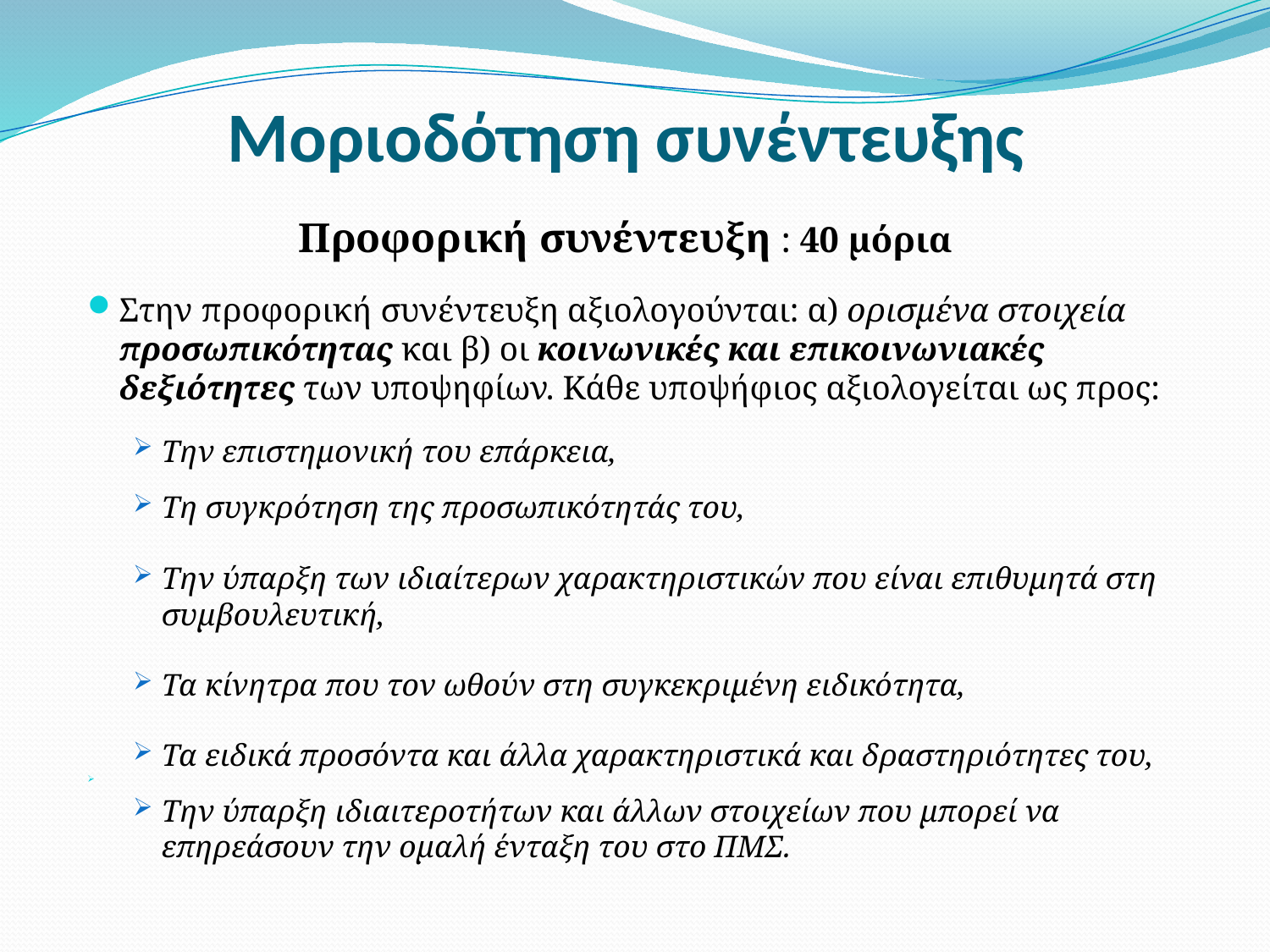

# Μοριοδότηση συνέντευξης
Προφορική συνέντευξη : 40 μόρια

Στην προφορική συνέντευξη αξιολογούνται: α) ορισμένα στοιχεία προσωπικότητας και β) οι κοινωνικές και επικοινωνιακές δεξιότητες των υποψηφίων. Κάθε υποψήφιος αξιολογείται ως προς:

Την επιστημονική του επάρκεια,

Τη συγκρότηση της προσωπικότητάς του,

Την ύπαρξη των ιδιαίτερων χαρακτηριστικών που είναι επιθυμητά στη συμβουλευτική,

Τα κίνητρα που τον ωθούν στη συγκεκριμένη ειδικότητα,

Τα ειδικά προσόντα και άλλα χαρακτηριστικά και δραστηριότητες του,

Την ύπαρξη ιδιαιτεροτήτων και άλλων στοιχείων που μπορεί να επηρεάσουν την ομαλή ένταξη του στο ΠΜΣ.